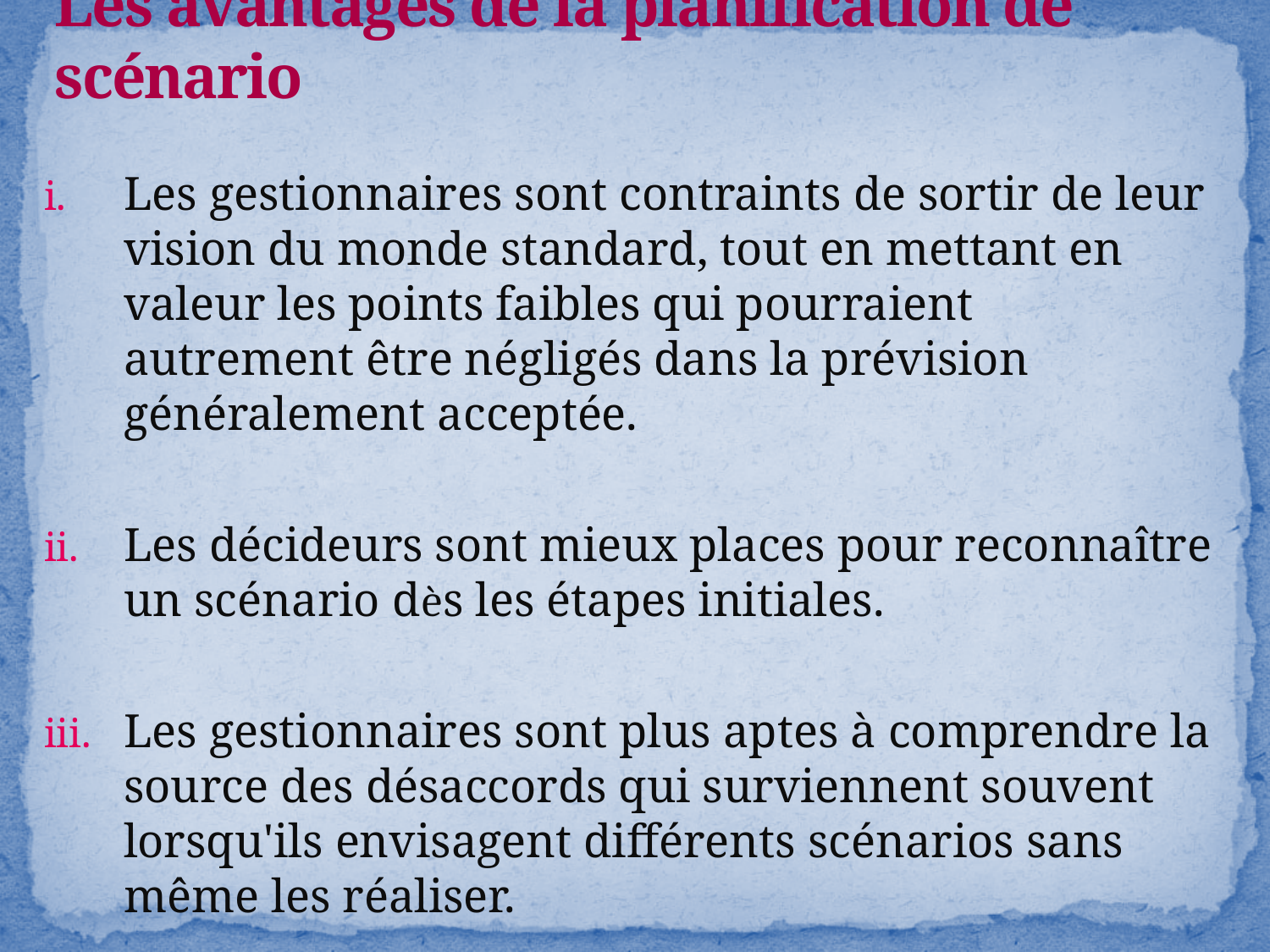

# Les avantages de la planification de scénario
Les gestionnaires sont contraints de sortir de leur vision du monde standard, tout en mettant en valeur les points faibles qui pourraient autrement être négligés dans la prévision généralement acceptée.

Les décideurs sont mieux places pour reconnaître un scénario dès les étapes initiales.

Les gestionnaires sont plus aptes à comprendre la source des désaccords qui surviennent souvent lorsqu'ils envisagent différents scénarios sans même les réaliser.